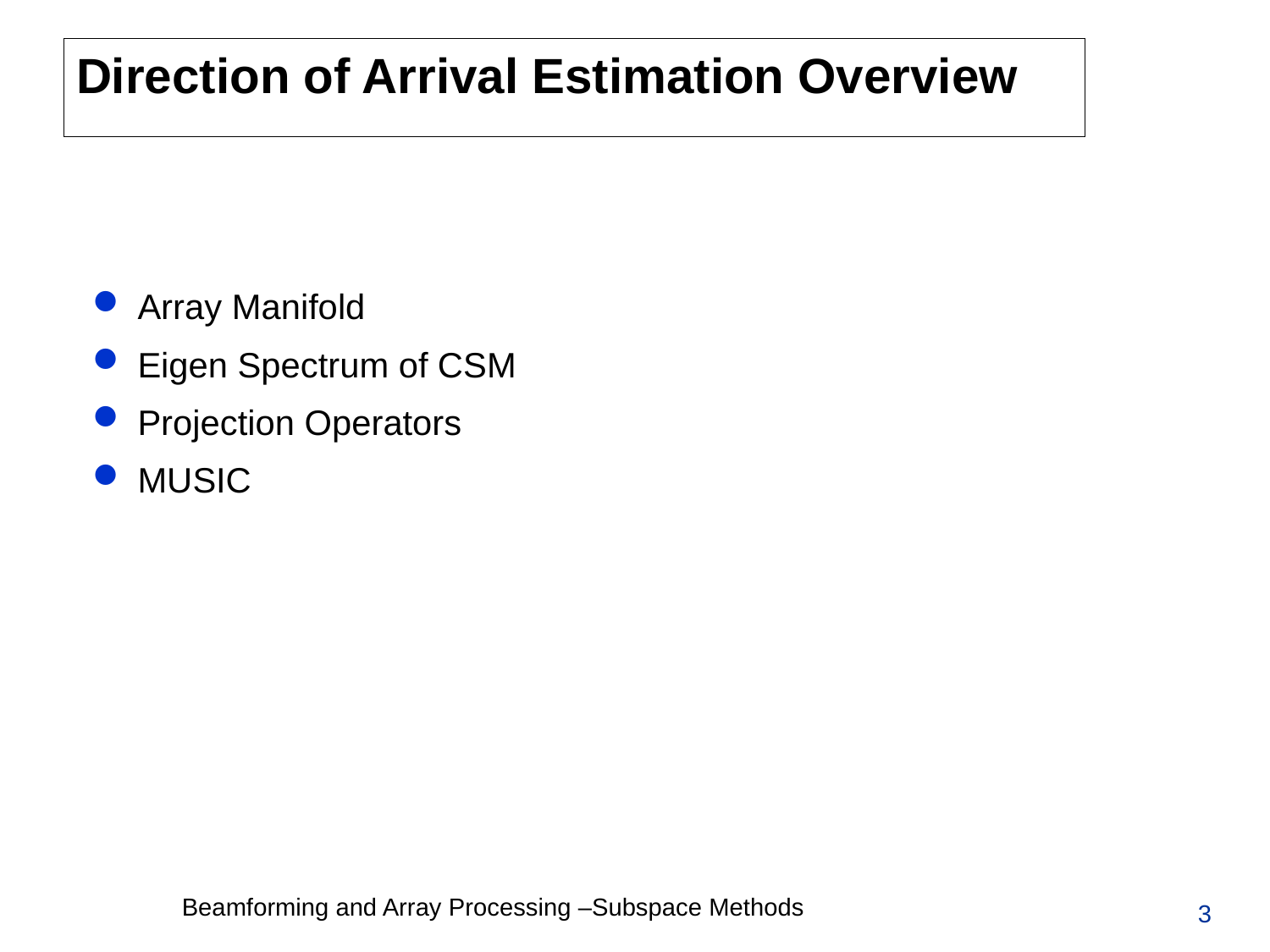

# Direction of Arrival Estimation Overview
 Array Manifold
 Eigen Spectrum of CSM
 Projection Operators
 MUSIC

3